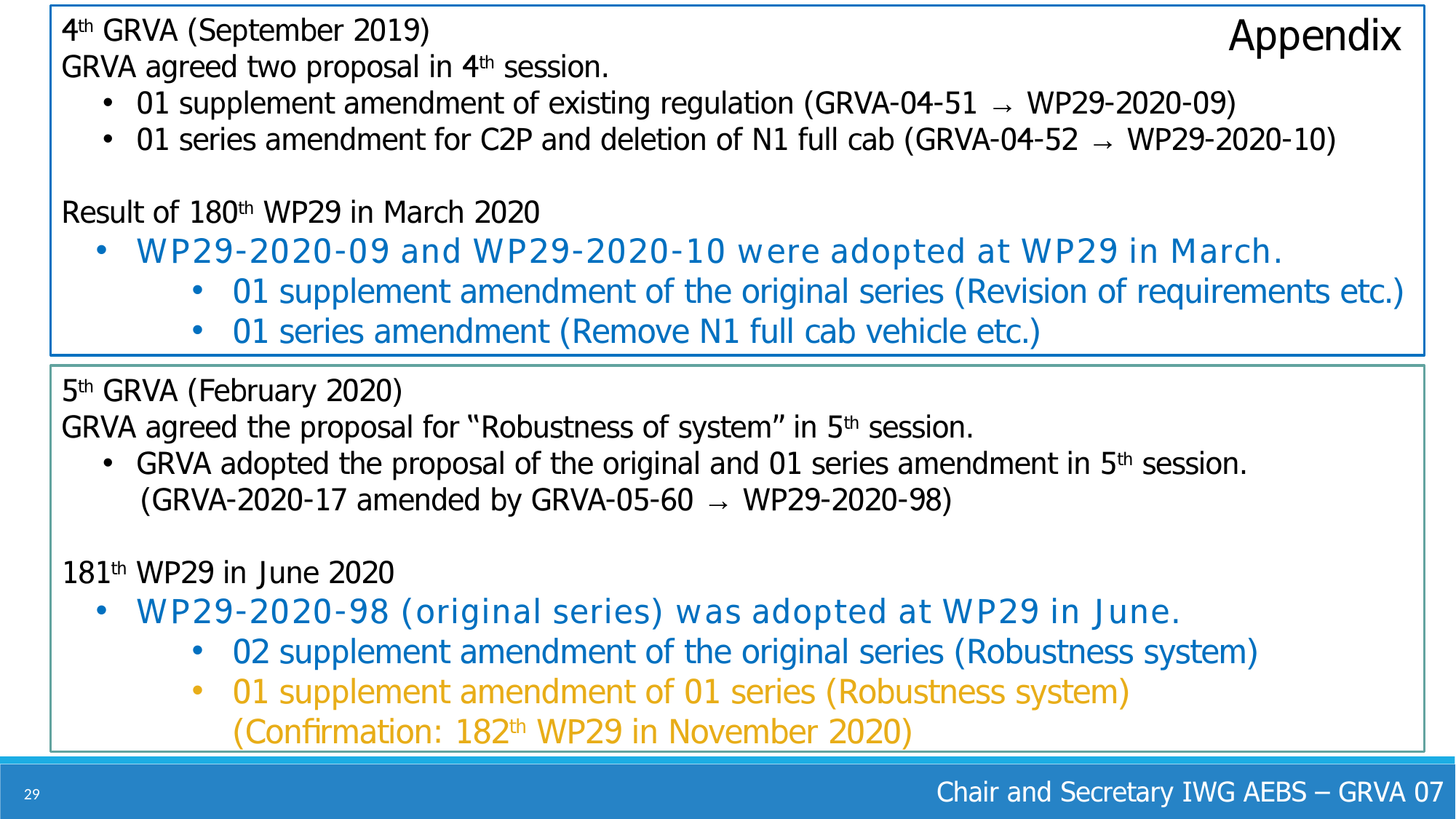

Appendix

4th GRVA (September 2019)
GRVA agreed two proposal in 4th session.
01 supplement amendment of existing regulation (GRVA-04-51 → WP29-2020-09)
01 series amendment for C2P and deletion of N1 full cab (GRVA-04-52 → WP29-2020-10)

Result of 180th WP29 in March 2020
WP29-2020-09 and WP29-2020-10 were adopted at WP29 in March.
01 supplement amendment of the original series (Revision of requirements etc.)
01 series amendment (Remove N1 full cab vehicle etc.)

5th GRVA (February 2020)
GRVA agreed the proposal for “Robustness of system” in 5th session.
GRVA adopted the proposal of the original and 01 series amendment in 5th session.
    (GRVA-2020-17 amended by GRVA-05-60 → WP29-2020-98)

181th WP29 in June 2020
WP29-2020-98 (original series) was adopted at WP29 in June.
02 supplement amendment of the original series (Robustness system)
01 supplement amendment of 01 series (Robustness system) (Confirmation: 182th WP29 in November 2020)
Chair and Secretary IWG AEBS – GRVA 07
29